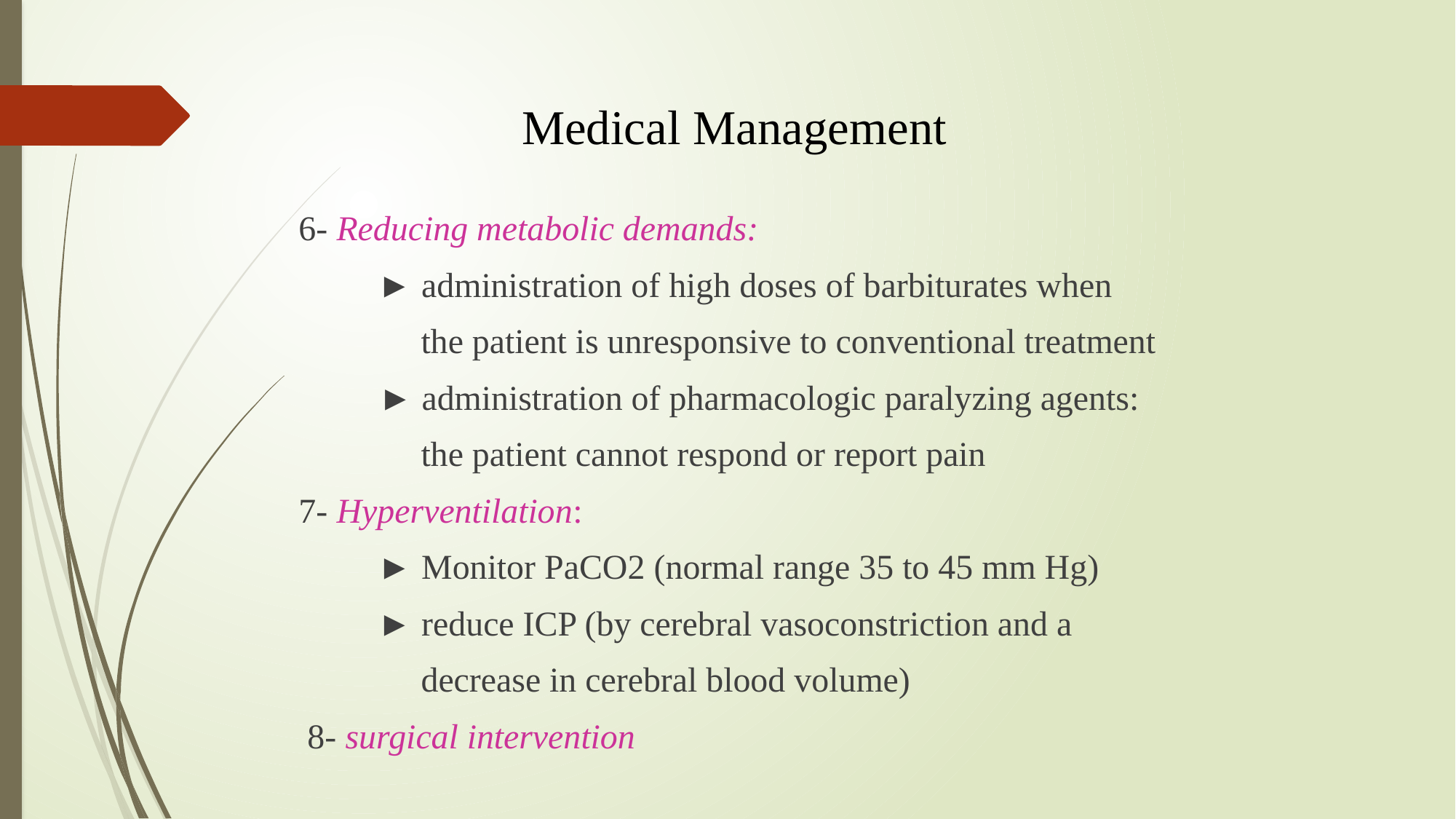

Medical Management
   6- Reducing metabolic demands:
            ► administration of high doses of barbiturates when
                 the patient is unresponsive to conventional treatment
           ► administration of pharmacologic paralyzing agents:
                 the patient cannot respond or report pain
   7- Hyperventilation:
            ► Monitor PaCO2 (normal range 35 to 45 mm Hg)
            ► reduce ICP (by cerebral vasoconstriction and a
                 decrease in cerebral blood volume)
    8- surgical intervention